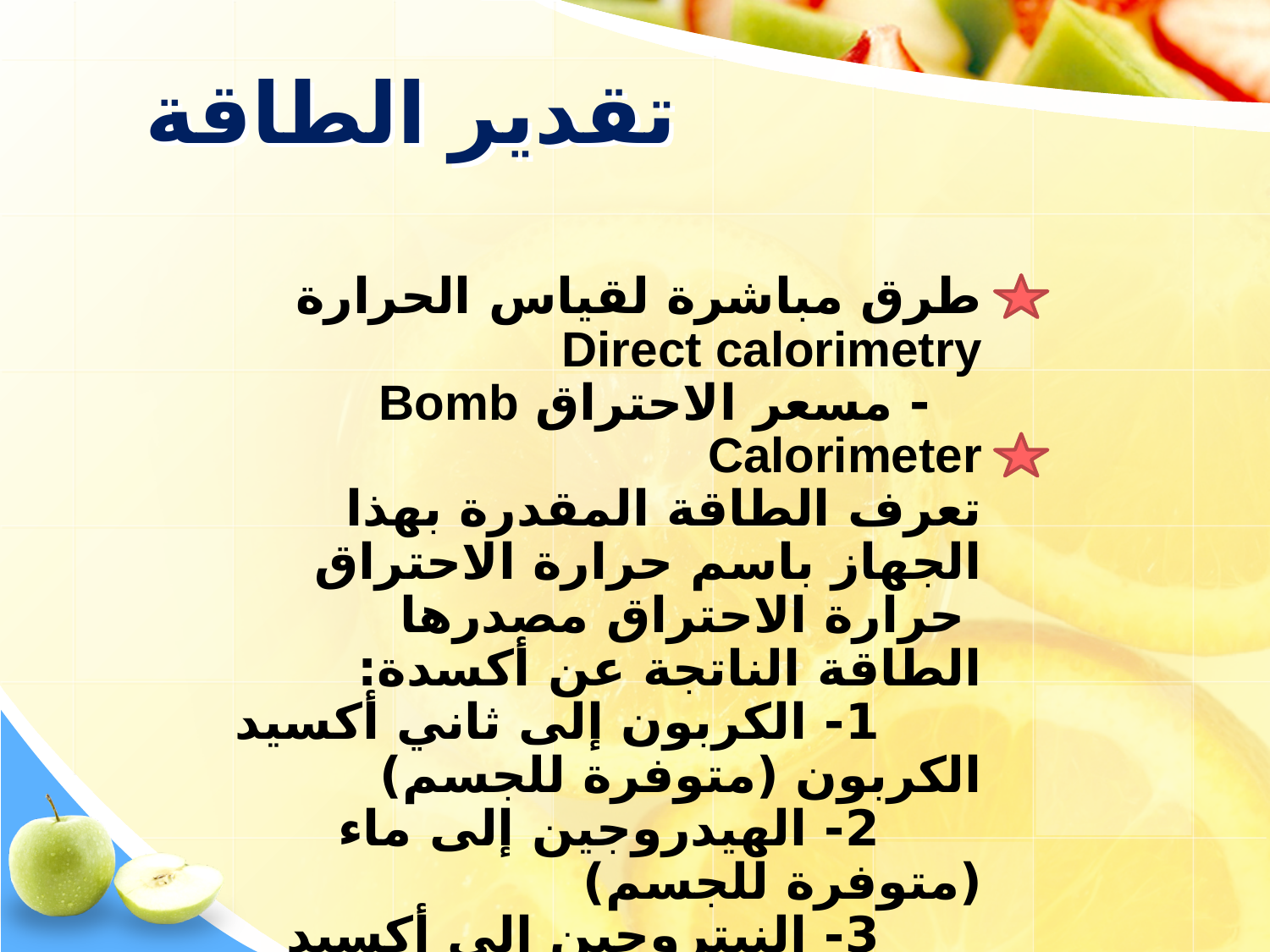

# تقدير الطاقة
طرق مباشرة لقياس الحرارة Direct calorimetry
   - مسعر الاحتراق Bomb Calorimeter
تعرف الطاقة المقدرة بهذا الجهاز باسم حرارة الاحتراق
 حرارة الاحتراق مصدرها الطاقة الناتجة عن أكسدة:
      1- الكربون إلى ثاني أكسيد الكربون (متوفرة للجسم)
      2- الهيدروجين إلى ماء (متوفرة للجسم)
      3- النيتروجين إلى أكسيد النتروز (غير متوفرة للجسم)
لذا لا بد من إجراء تعديل لحساب الطاقة المتوفرة للجسم